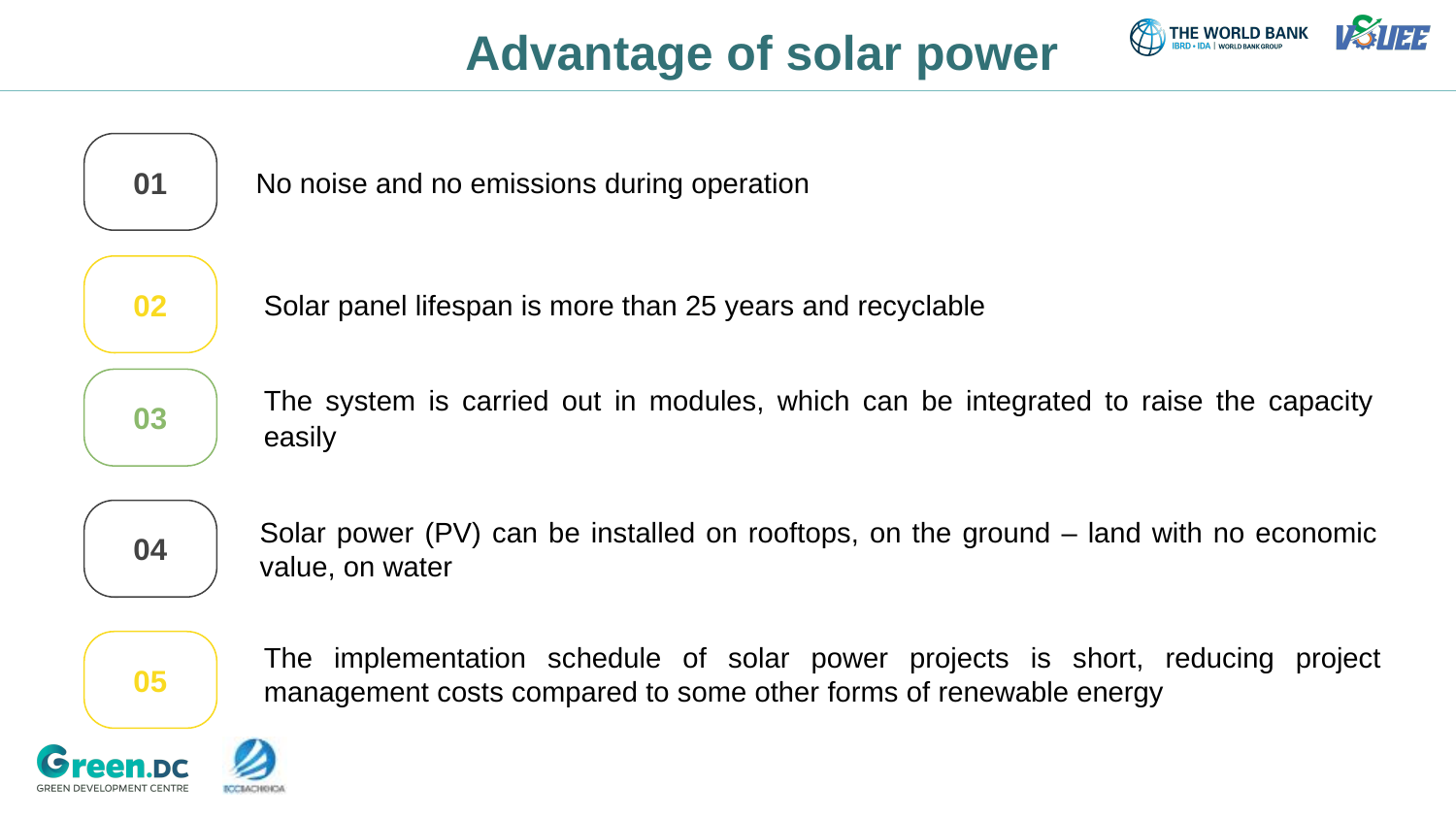

Advantage of solar power
01
No noise and no emissions during operation
02
Solar panel lifespan is more than 25 years and recyclable
03
The system is carried out in modules, which can be integrated to raise the capacity easily​​
04
Solar power (PV) can be installed on rooftops, on the ground – land with no economic value, on water
05
The implementation schedule of solar power projects is short, reducing project management costs compared to some other forms of renewable energy